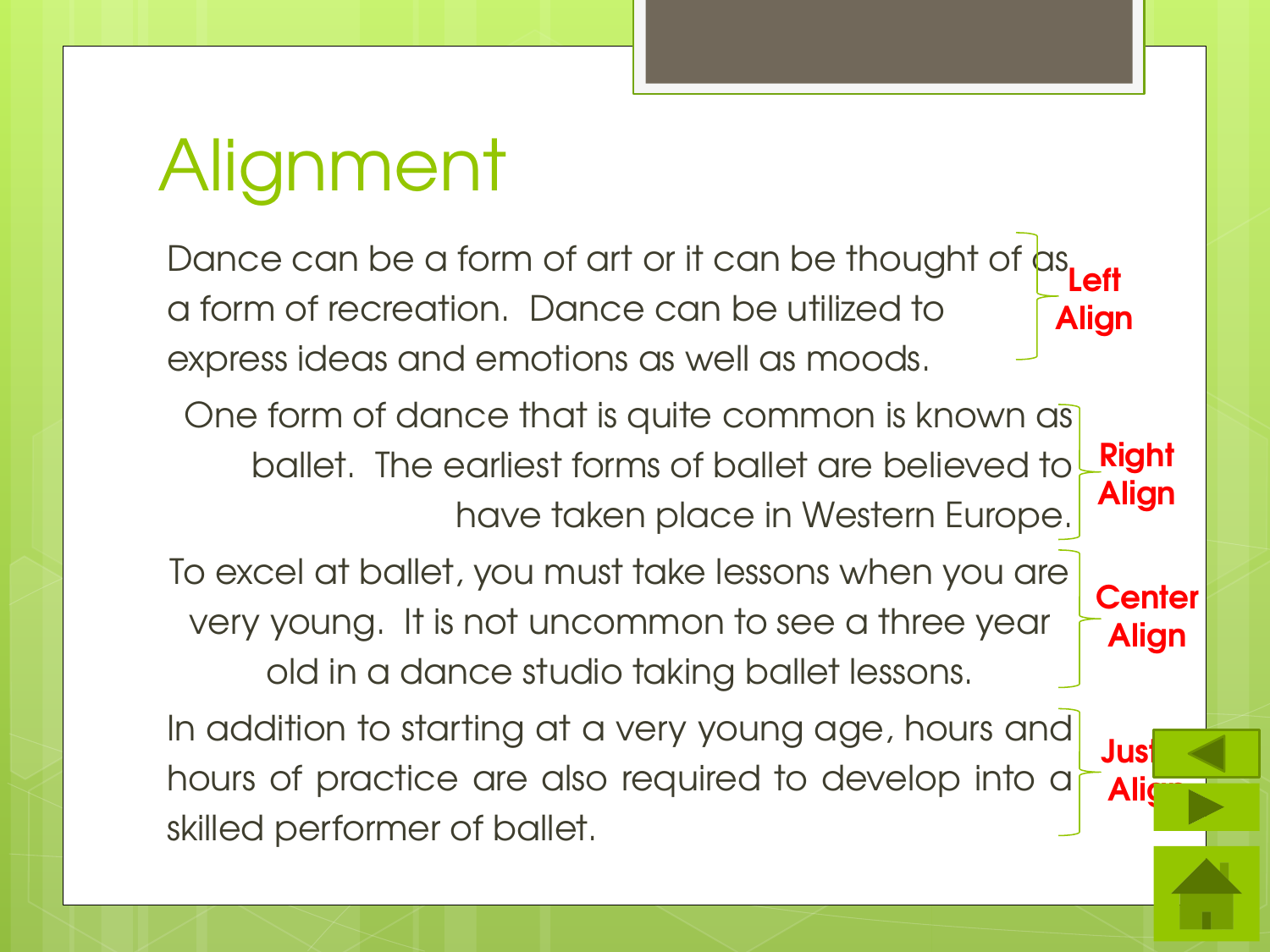

# Alignment
	Dance can be a form of art or it can be thought of as a form of recreation.  Dance can be utilized to express ideas and emotions as well as moods.
	One form of dance that is quite common is known as ballet.  The earliest forms of ballet are believed to have taken place in Western Europe.
	To excel at ballet, you must take lessons when you are very young.  It is not uncommon to see a three year old in a dance studio taking ballet lessons.
In addition to starting at a very young age, hours and hours of practice are also required to develop into a skilled performer of ballet.

Left
Align

Right Align

Center Align

Justify Align